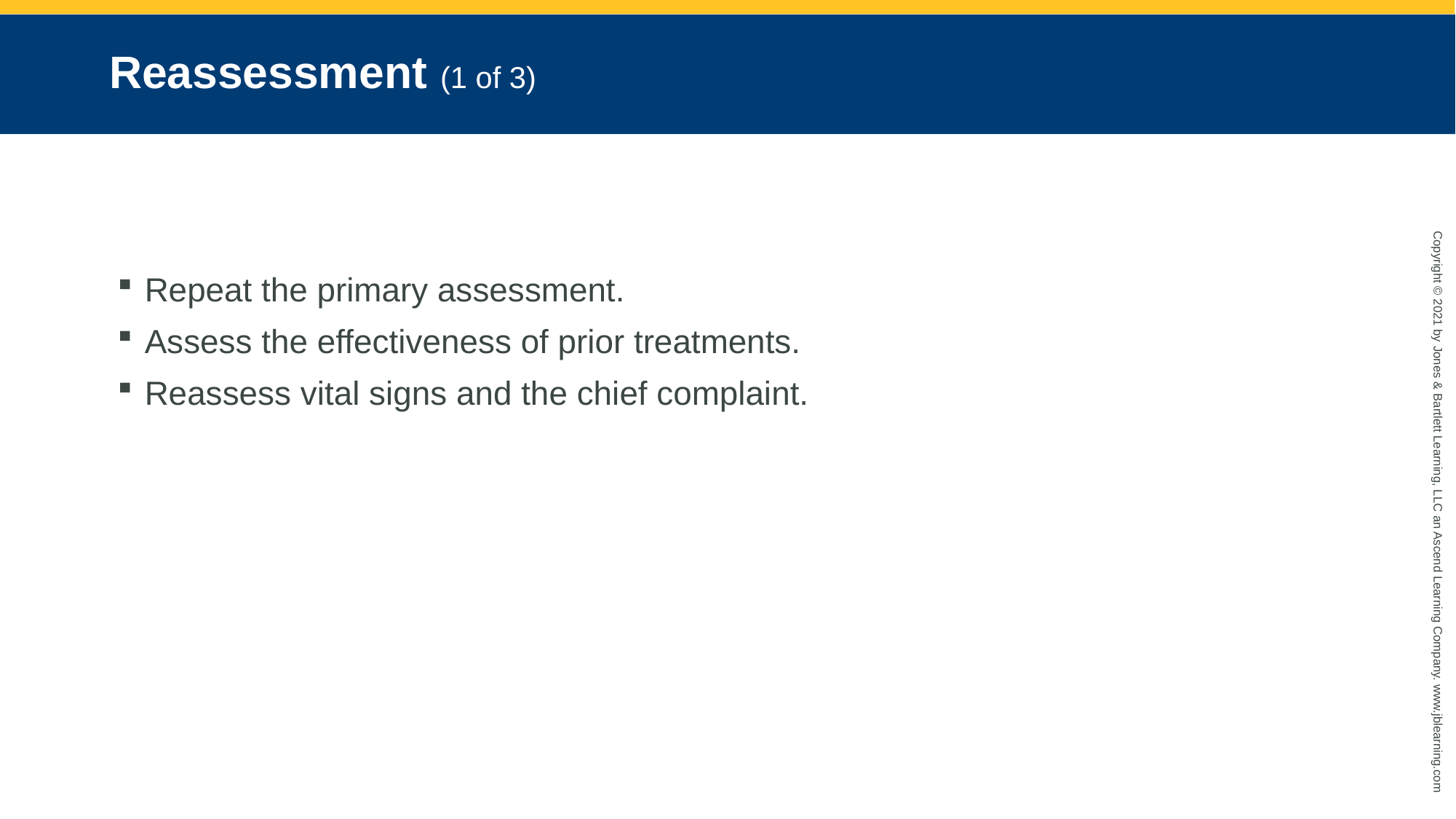

# Reassessment (1 of 3)
Repeat the primary assessment.
Assess the effectiveness of prior treatments.
Reassess vital signs and the chief complaint.